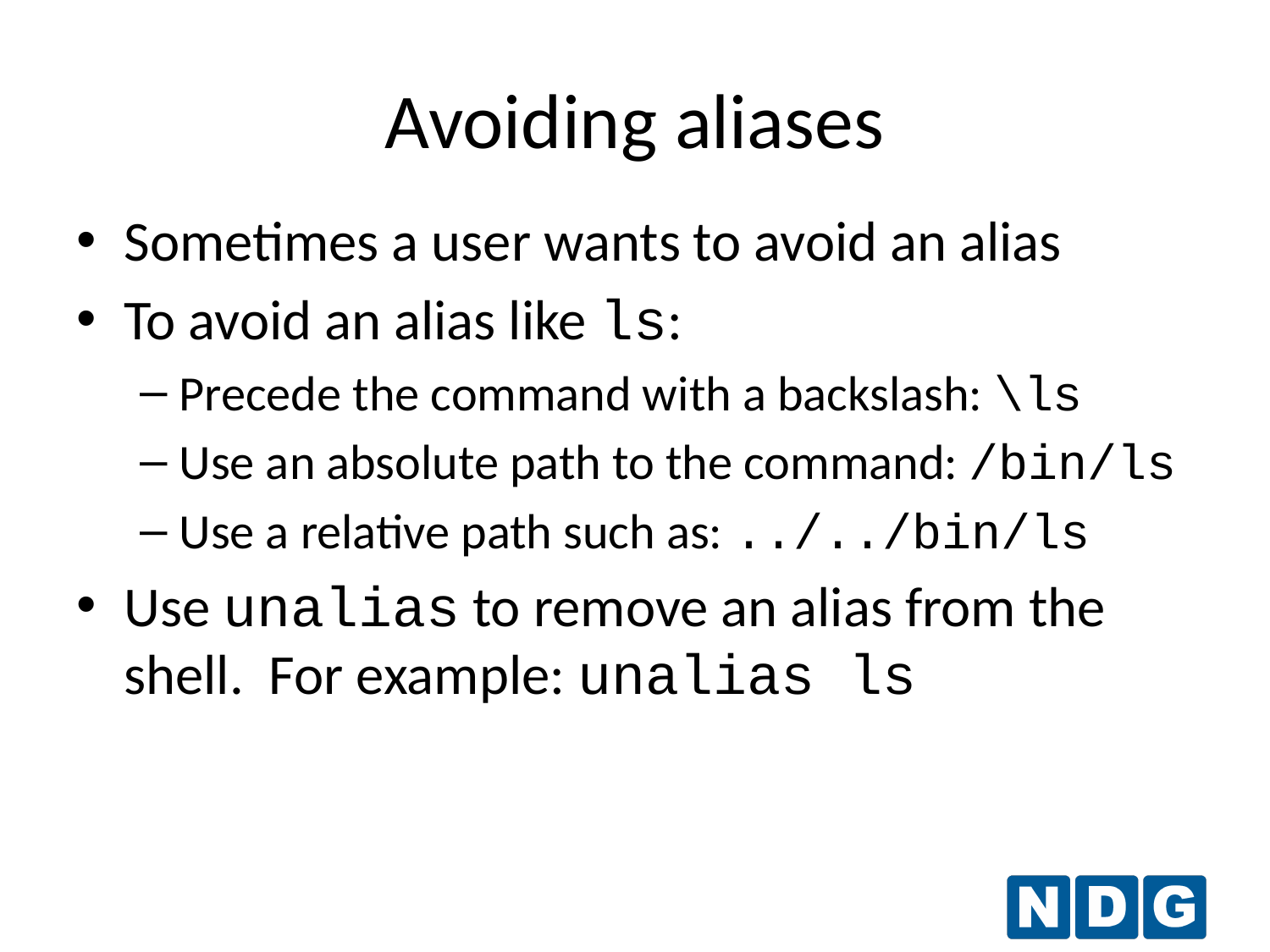

Avoiding aliases
Sometimes a user wants to avoid an alias
To avoid an alias like ls:
Precede the command with a backslash: \ls
Use an absolute path to the command: /bin/ls
Use a relative path such as: ../../bin/ls
Use unalias to remove an alias from the shell.  For example: unalias ls